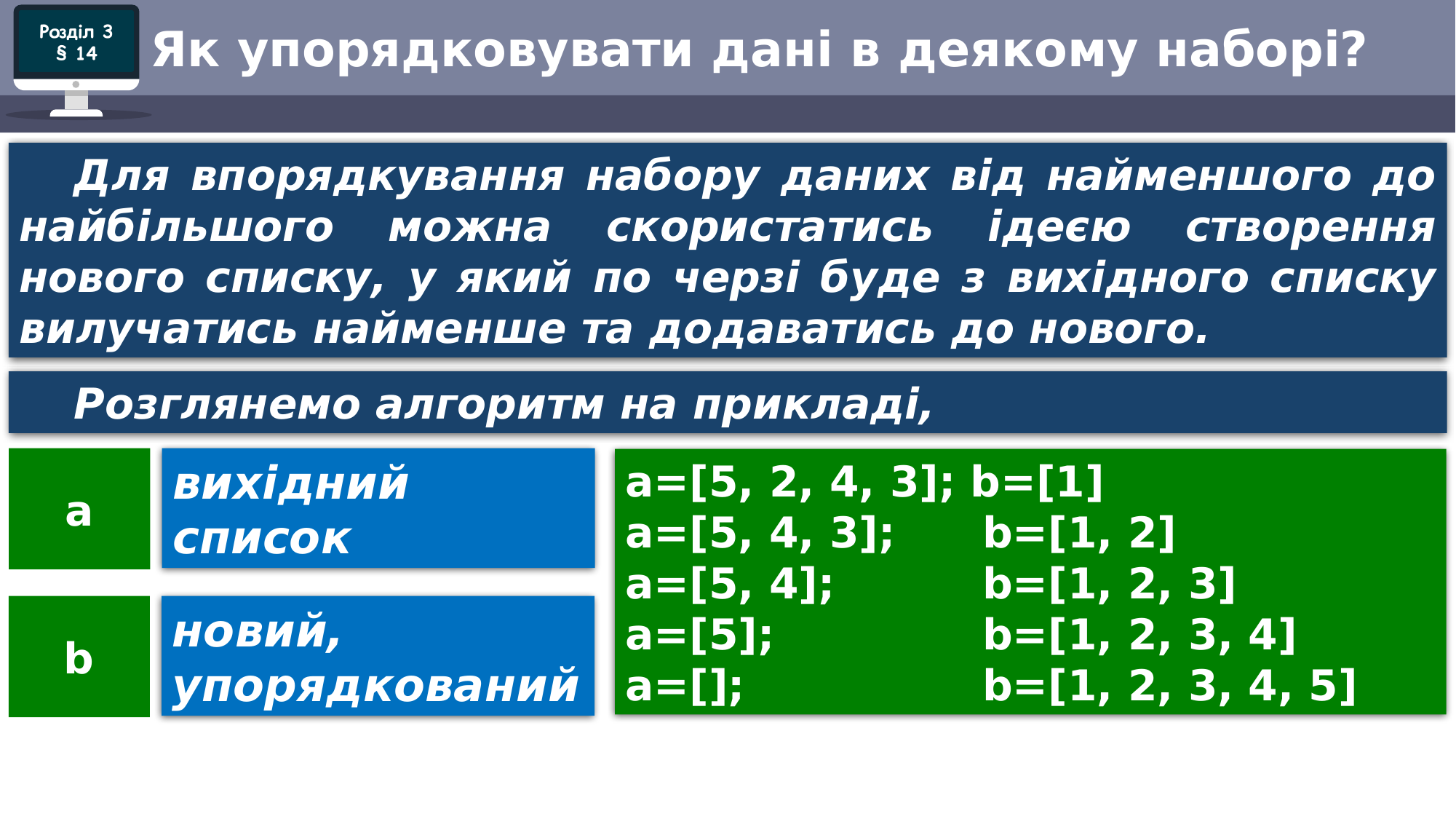

# Як упорядковувати дані в деякому наборі?
Для впорядкування набору даних від найменшого до найбільшого можна скористатись ідеєю створення нового списку, у який по черзі буде з вихідного списку вилучатись найменше та додаватись до нового.
Розглянемо алгоритм на прикладі,
а
вихідний список
a=[5, 2, 4, 3]; b=[1]
a=[5, 4, 3]; 	  b=[1, 2]
a=[5, 4]; 	  b=[1, 2, 3]
a=[5]; 		  b=[1, 2, 3, 4]
a=[]; 		  b=[1, 2, 3, 4, 5]
b
новий, упорядкований